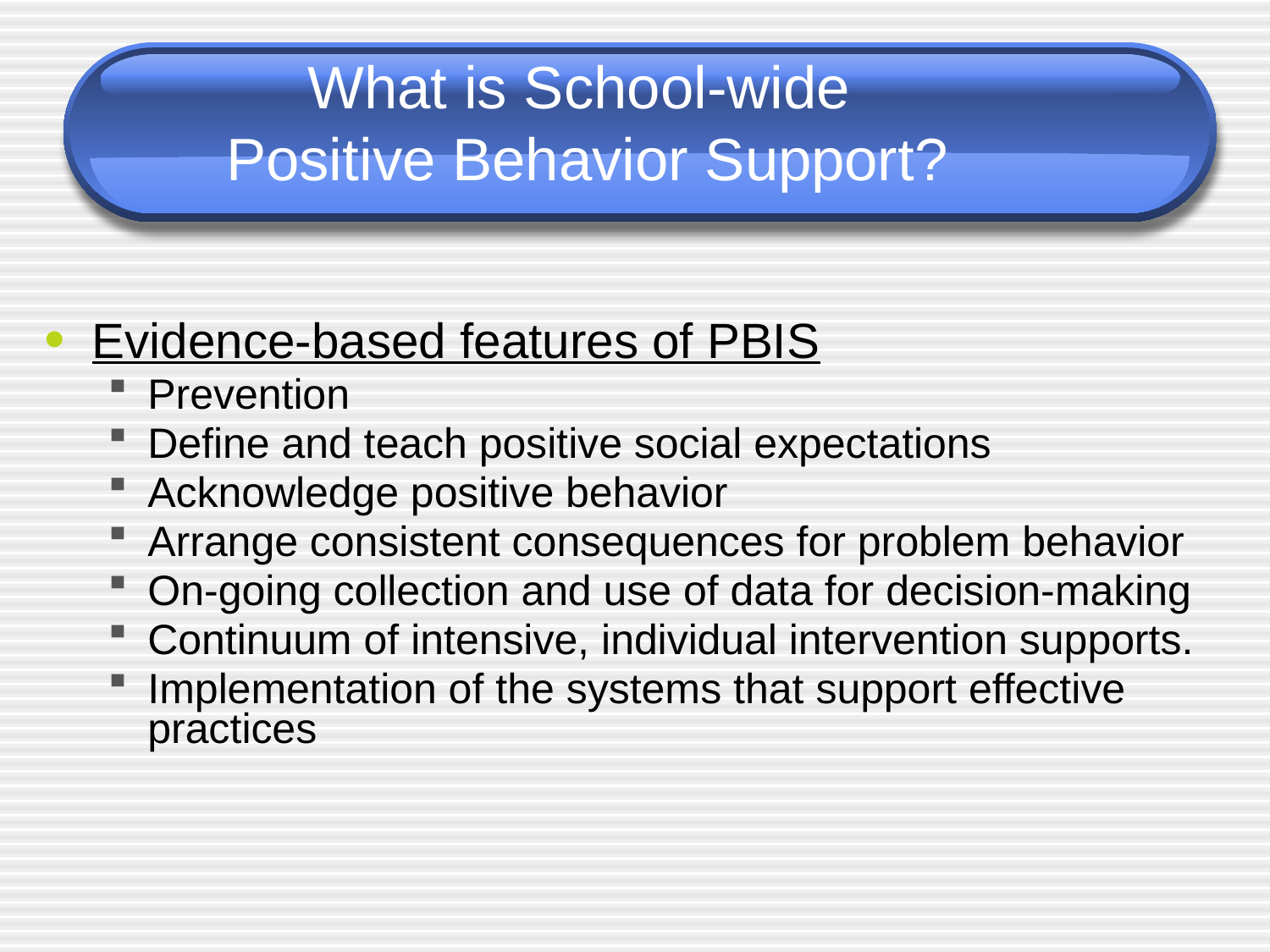

# What is School-wide Positive Behavior Support?

Evidence-based features of PBIS
Prevention
Define and teach positive social expectations
Acknowledge positive behavior
Arrange consistent consequences for problem behavior
On-going collection and use of data for decision-making
Continuum of intensive, individual intervention supports.
Implementation of the systems that support effective practices